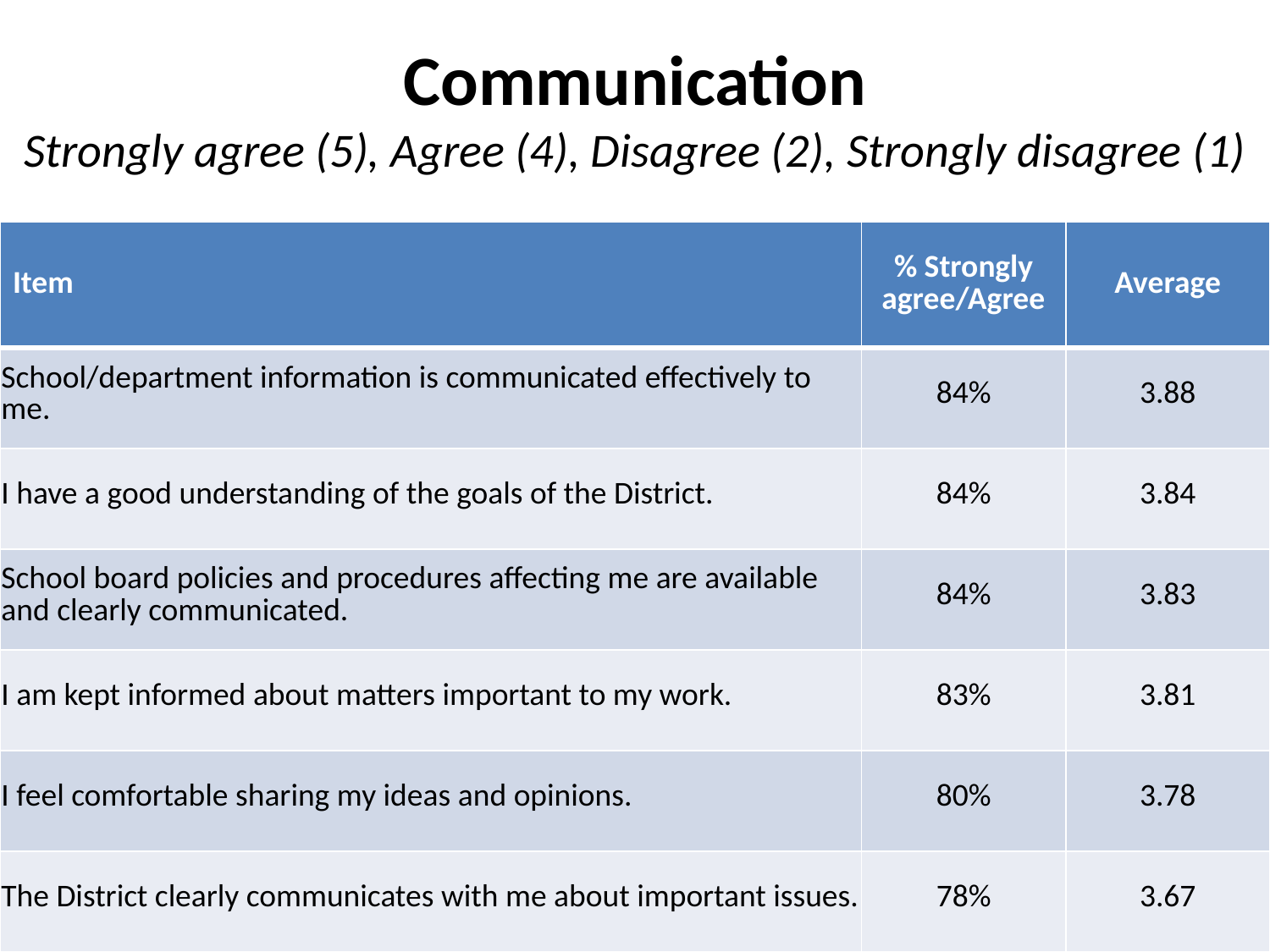

# Communication Strongly agree (5), Agree (4), Disagree (2), Strongly disagree (1)
| Item | % Strongly agree/Agree | Average |
| --- | --- | --- |
| School/department information is communicated effectively to me. | 84% | 3.88 |
| I have a good understanding of the goals of the District. | 84% | 3.84 |
| School board policies and procedures affecting me are available and clearly communicated. | 84% | 3.83 |
| I am kept informed about matters important to my work. | 83% | 3.81 |
| I feel comfortable sharing my ideas and opinions. | 80% | 3.78 |
| The District clearly communicates with me about important issues. | 78% | 3.67 |